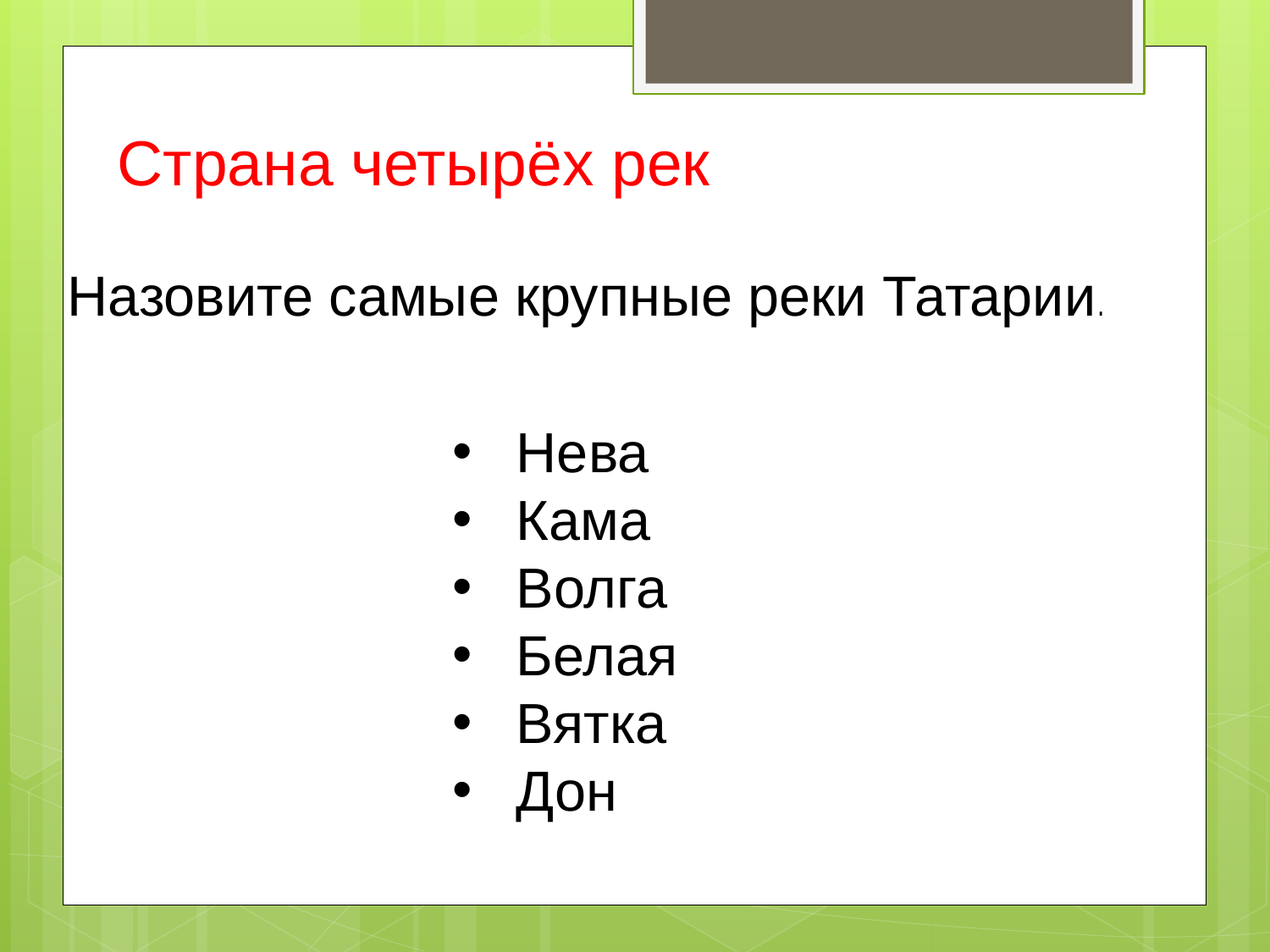

Страна четырёх рек
Назовите самые крупные реки Татарии.
Нева
Кама
Волга
Белая
Вятка
Дон